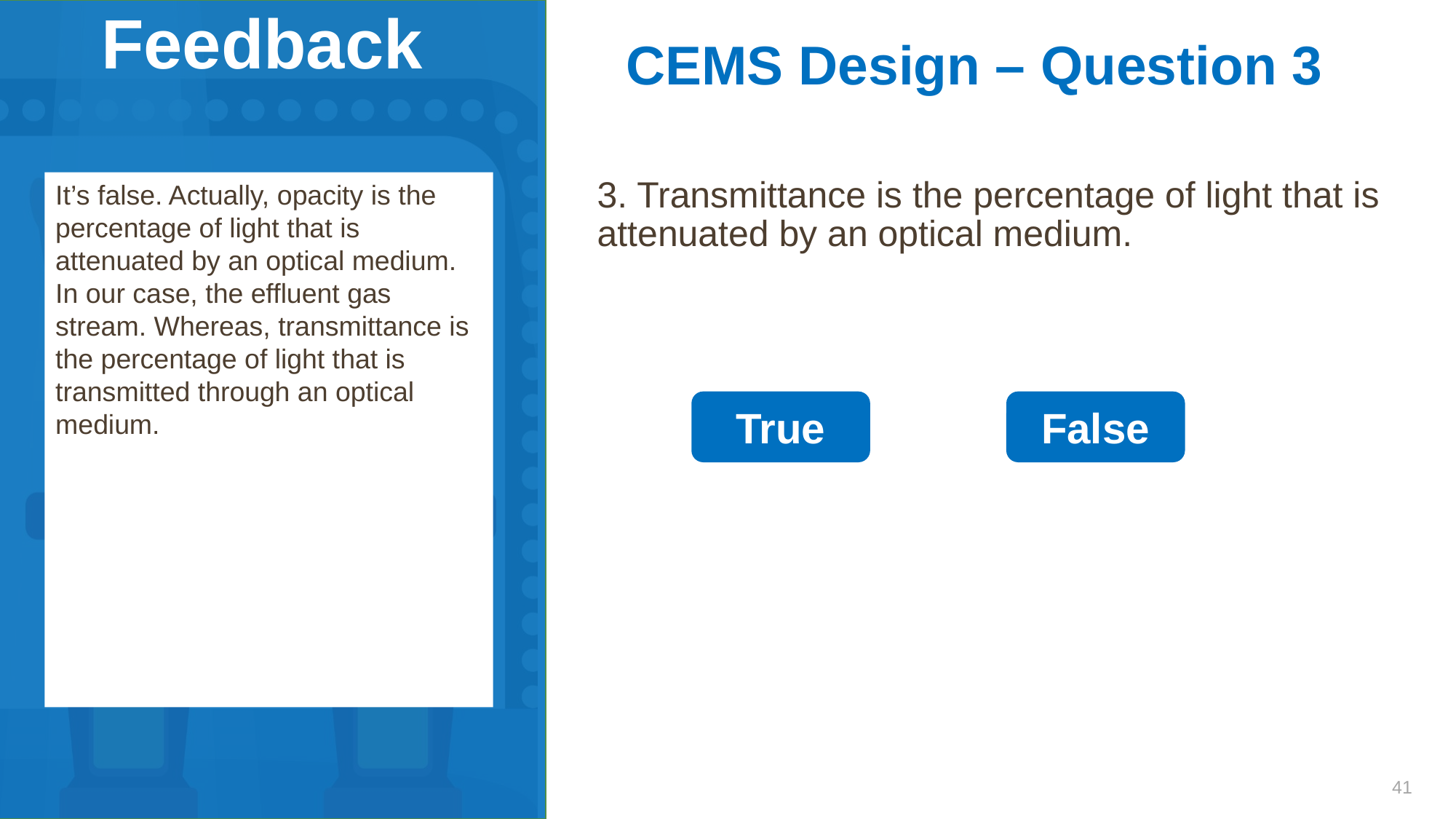

CEMS Design – Question 3
3. Transmittance is the percentage of light that is attenuated by an optical medium.
It’s false. Actually, opacity is the percentage of light that is attenuated by an optical medium. In our case, the effluent gas stream. Whereas, transmittance is the percentage of light that is transmitted through an optical medium.

False
True
41